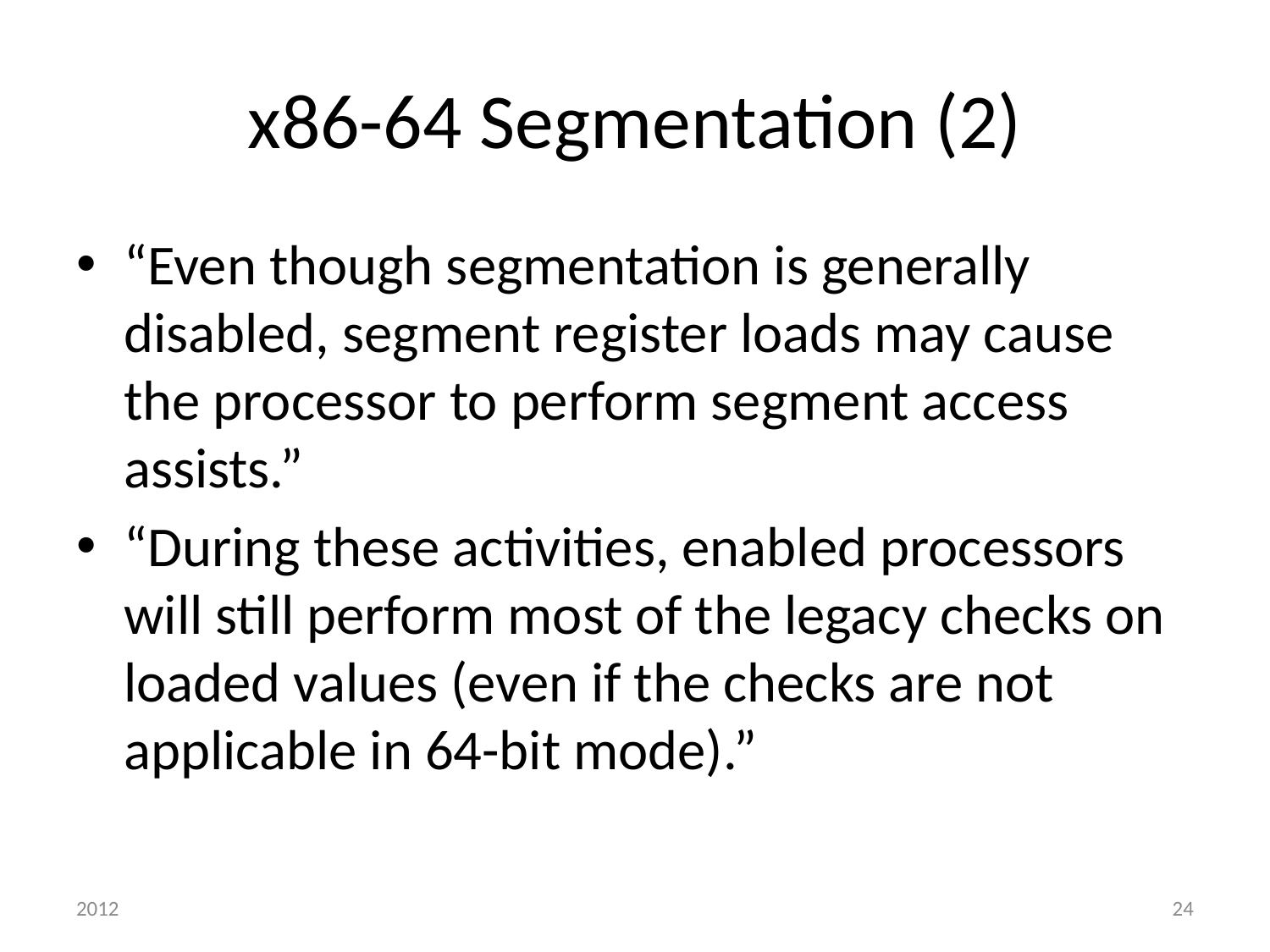

# x86-64 Segmentation (2)
“Even though segmentation is generally disabled, segment register loads may cause the processor to perform segment access assists.”
“During these activities, enabled processors will still perform most of the legacy checks on loaded values (even if the checks are not applicable in 64-bit mode).”
2012

24